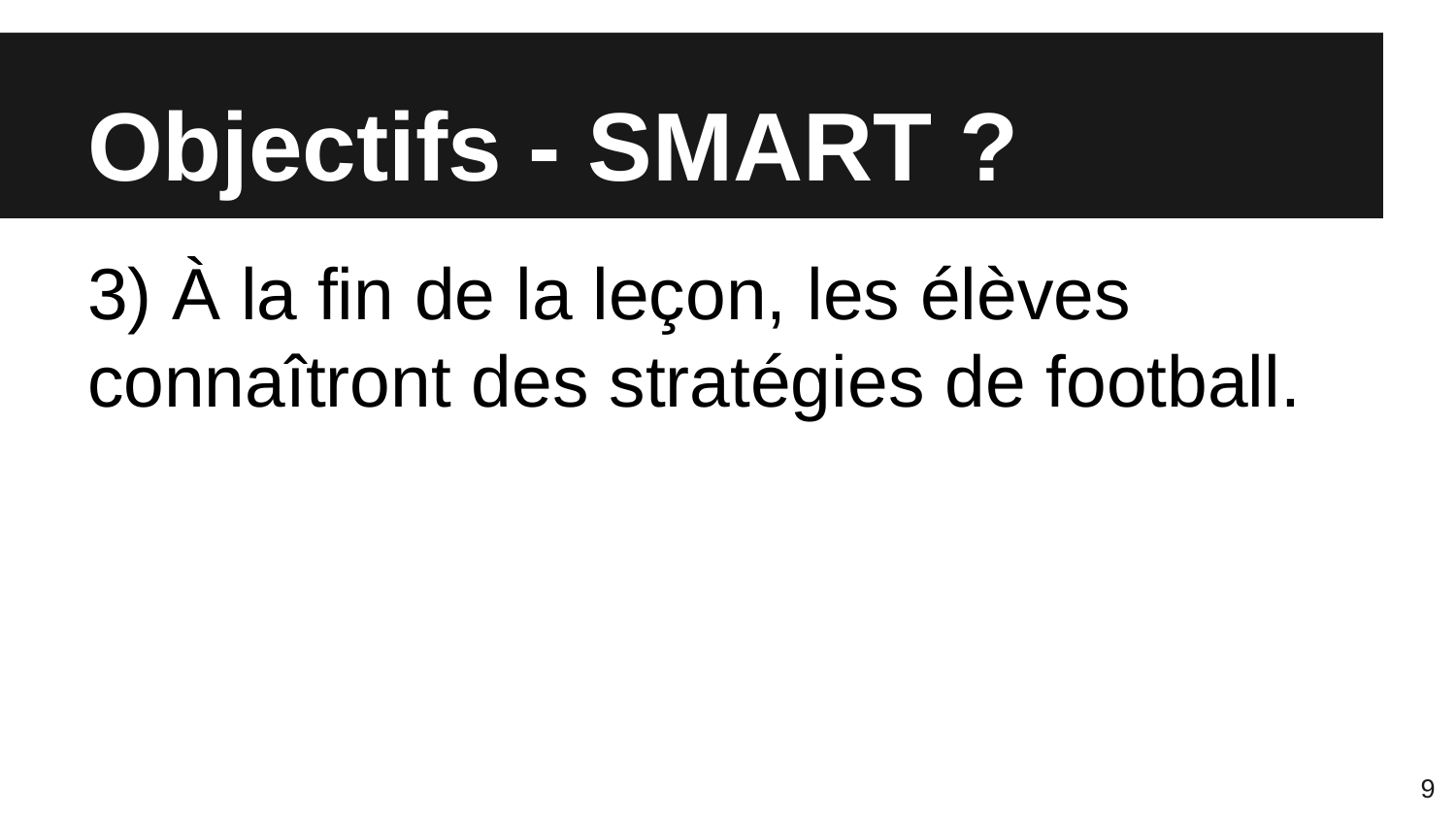

# Objectifs - SMART ?
3) À la fin de la leçon, les élèves connaîtront des stratégies de football.
9